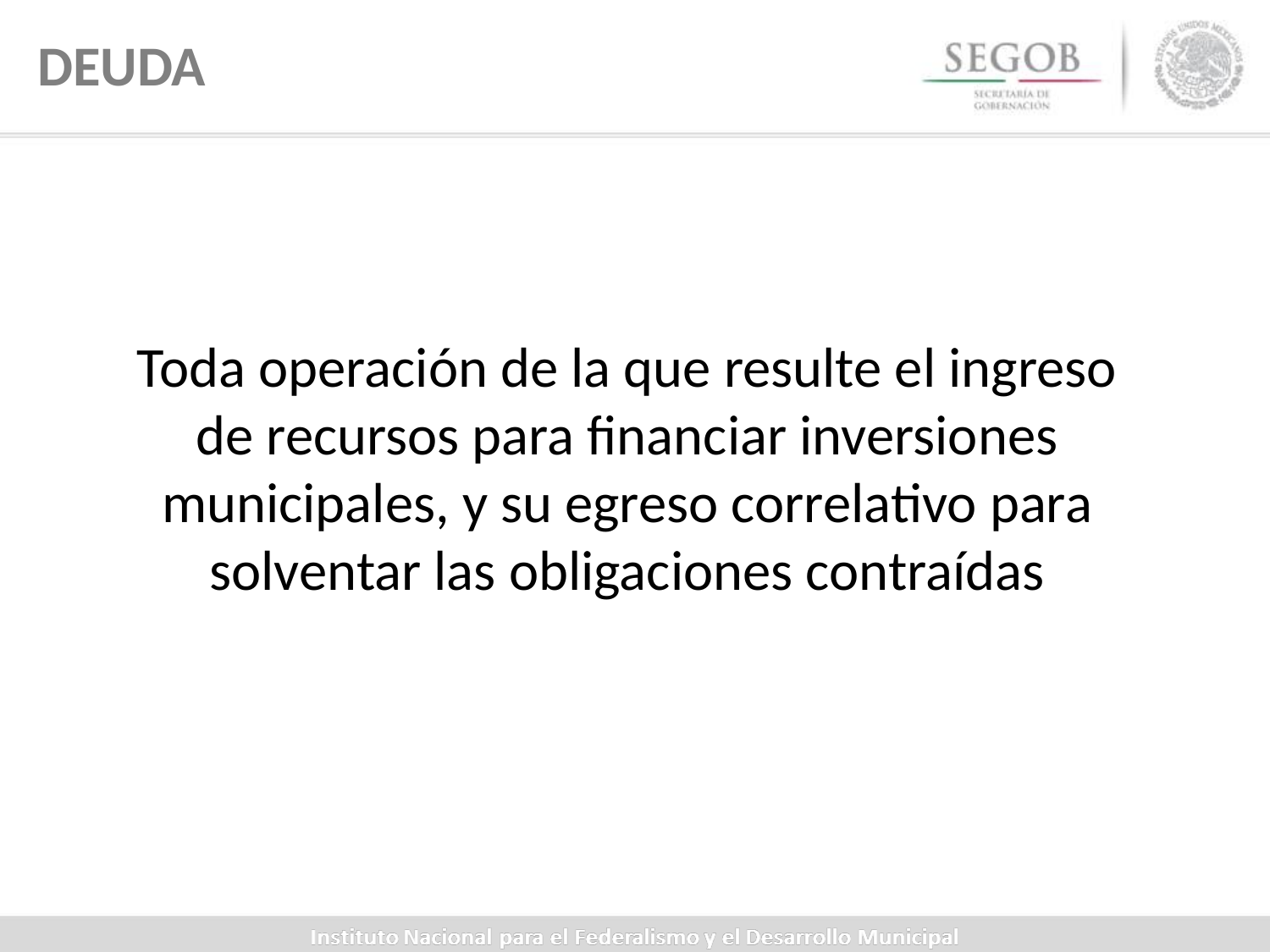

DEUDA
Toda operación de la que resulte el ingreso de recursos para financiar inversiones municipales, y su egreso correlativo para solventar las obligaciones contraídas